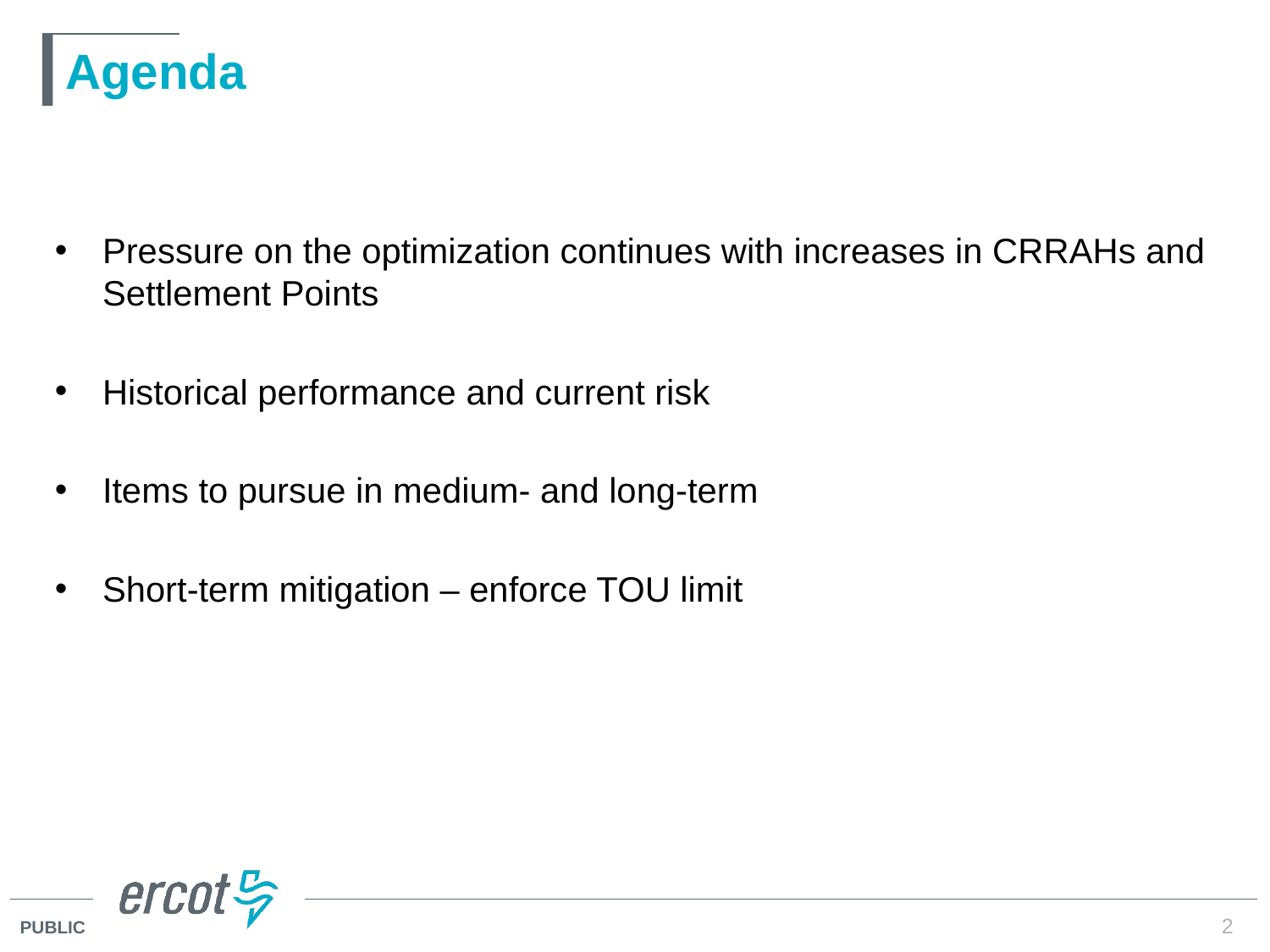

# Agenda
Pressure on the optimization continues with increases in CRRAHs and Settlement Points

Historical performance and current risk

Items to pursue in medium- and long-term

Short-term mitigation – enforce TOU limit

2